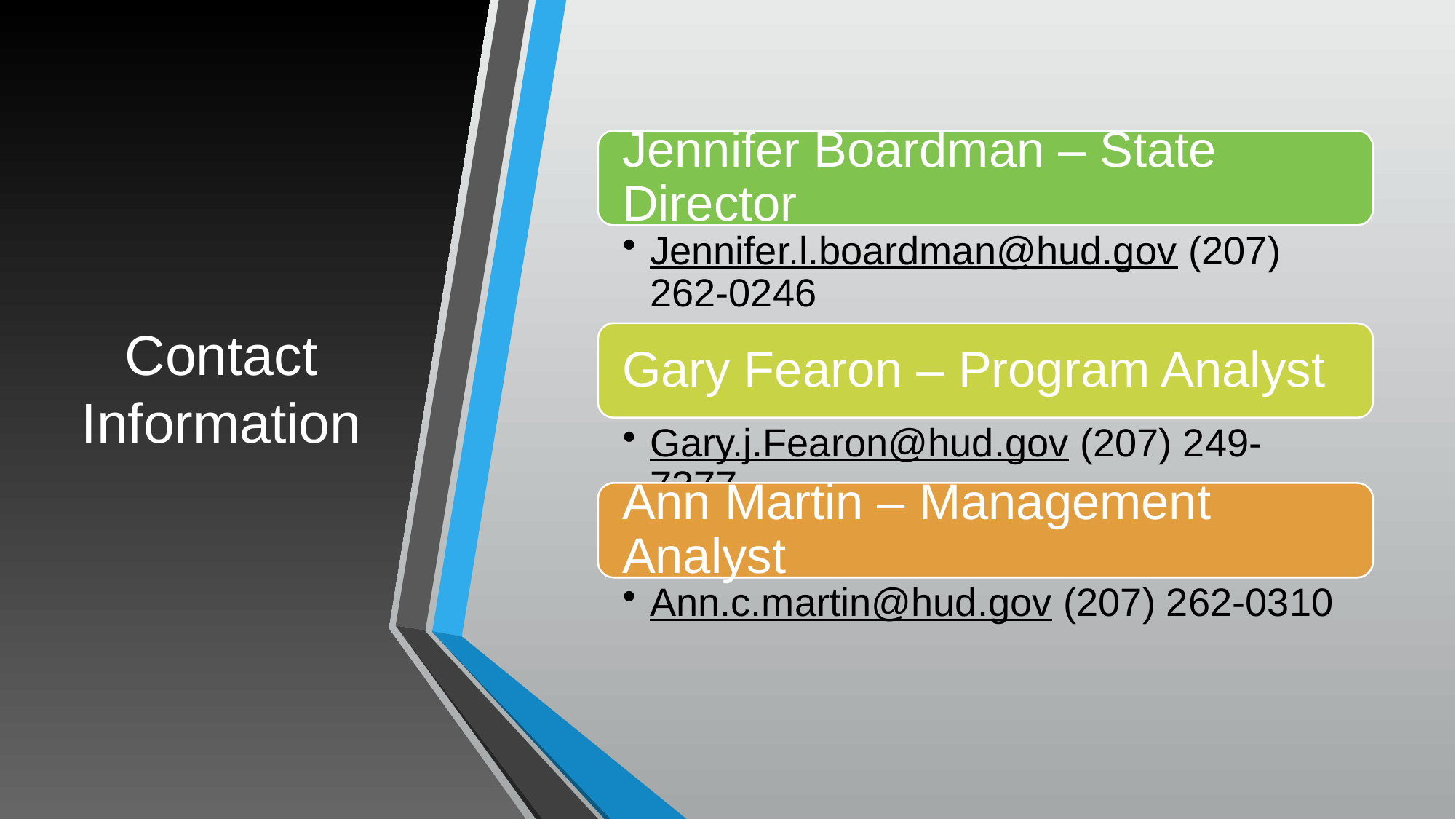

# Contact Information
Jennifer Boardman – State Director
Jennifer.l.boardman@hud.gov (207) 262-0246
Gary Fearon – Program Analyst
Gary.j.Fearon@hud.gov (207) 249-7377
Ann Martin – Management Analyst
Ann.c.martin@hud.gov (207) 262-0310